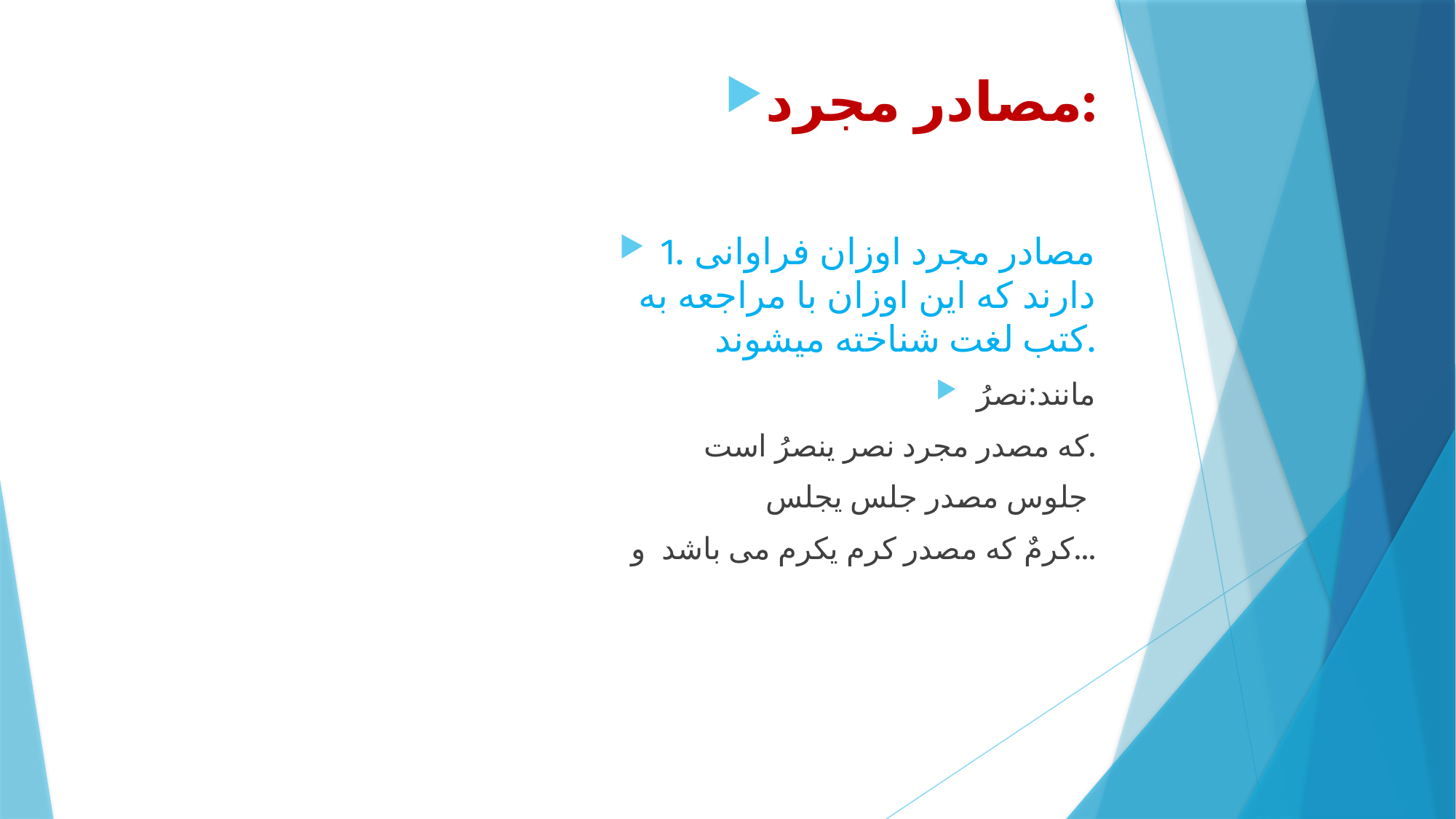

مصادر مجرد:

1. مصادر مجرد اوزان فراوانی دارند که این اوزان با مراجعه به کتب لغت شناخته میشوند.
مانند:نصرُ
  که مصدر مجرد نصر ینصرُ است.
جلوس مصدر جلس یجلس
کرمٌ که مصدر کرم یکرم می باشد  و...